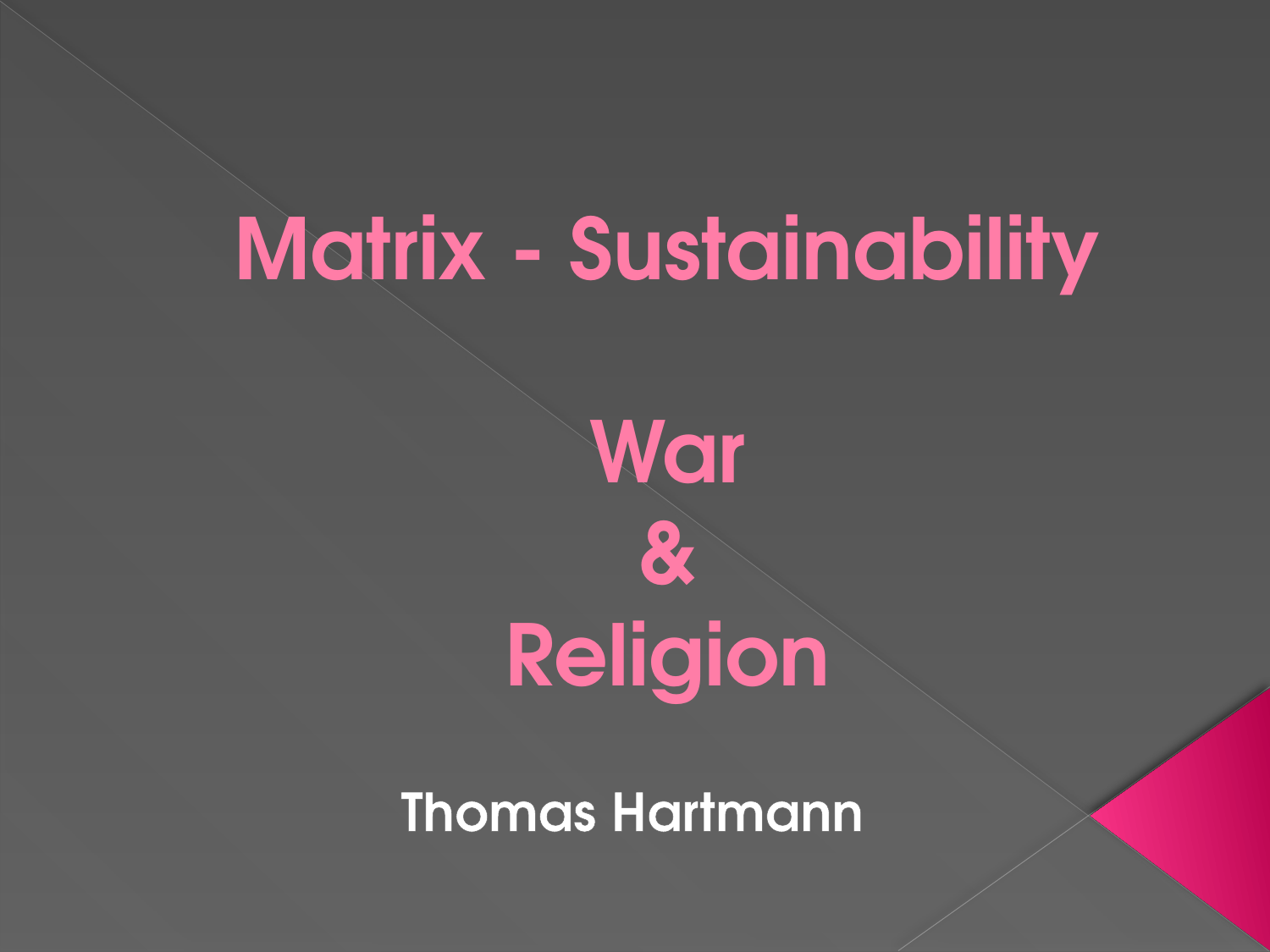

# Matrix - Sustainability War & Religion
Thomas Hartmann